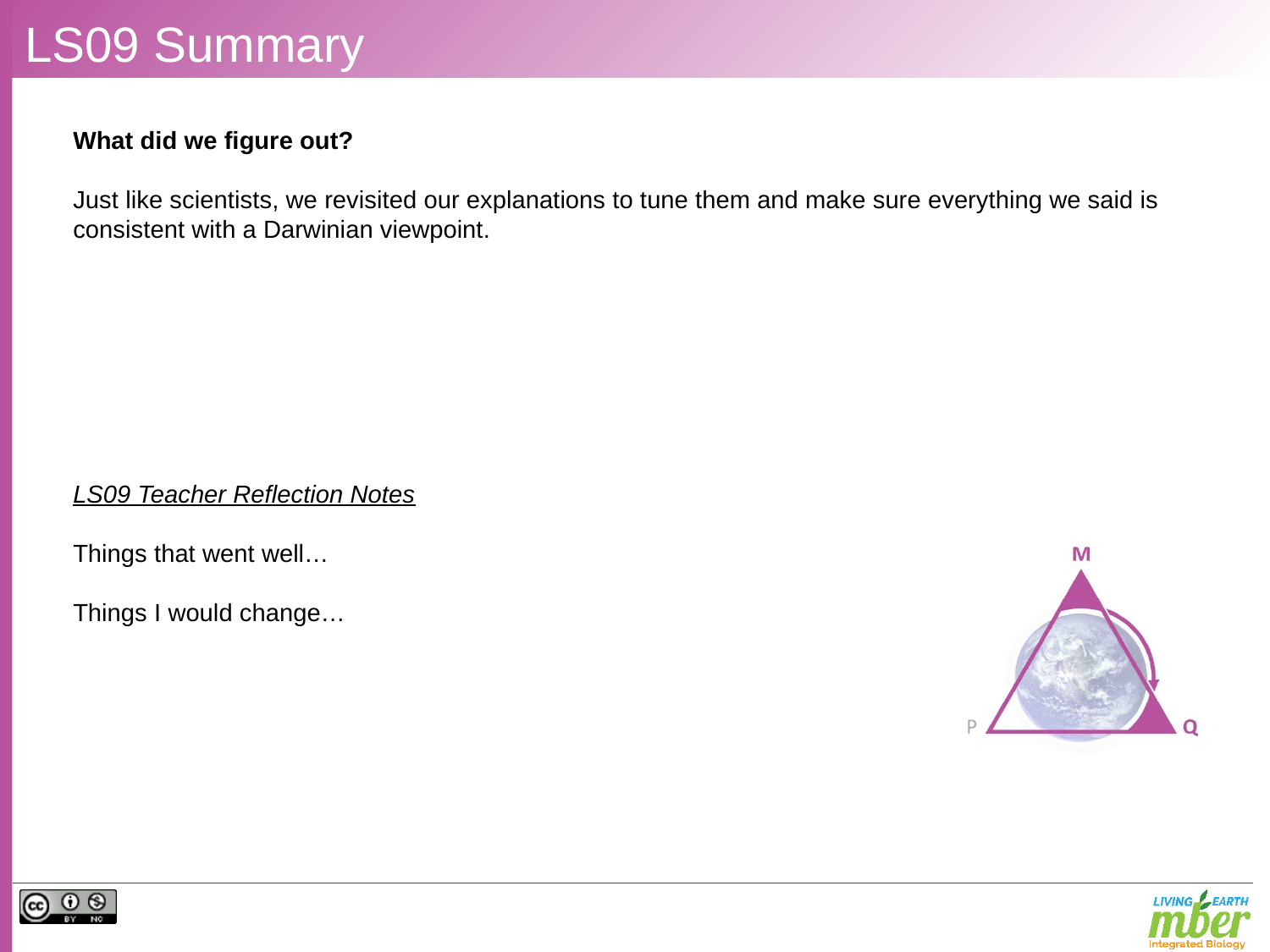

# LS09 Summary
What did we figure out?

Just like scientists, we revisited our explanations to tune them and make sure everything we said is consistent with a Darwinian viewpoint.

LS09 Teacher Reflection Notes

Things that went well…

Things I would change…